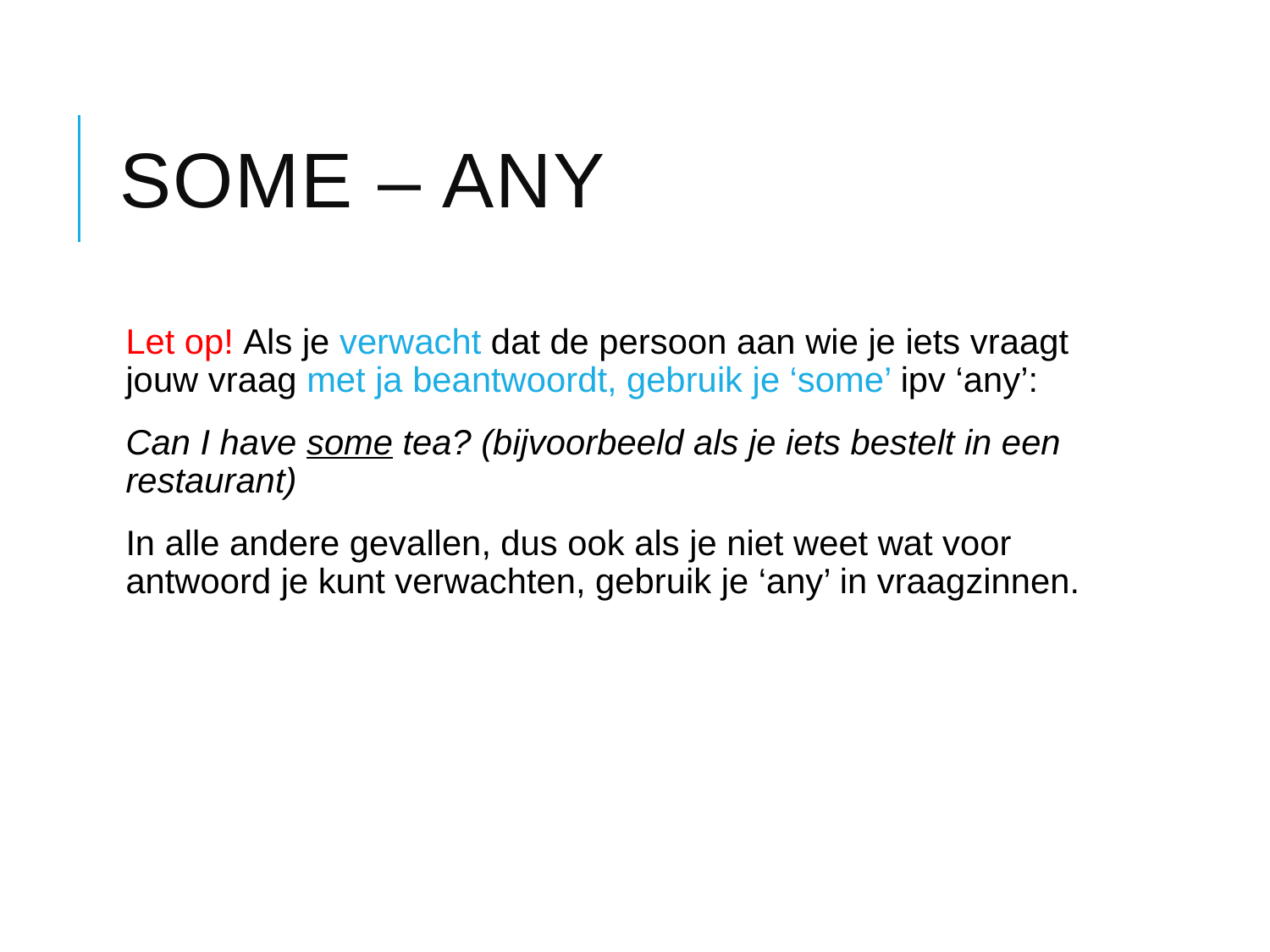

# Some – any
Let op! Als je verwacht dat de persoon aan wie je iets vraagt jouw vraag met ja beantwoordt, gebruik je ‘some’ ipv ‘any’:
Can I have some tea? (bijvoorbeeld als je iets bestelt in een restaurant)
In alle andere gevallen, dus ook als je niet weet wat voor antwoord je kunt verwachten, gebruik je ‘any’ in vraagzinnen.